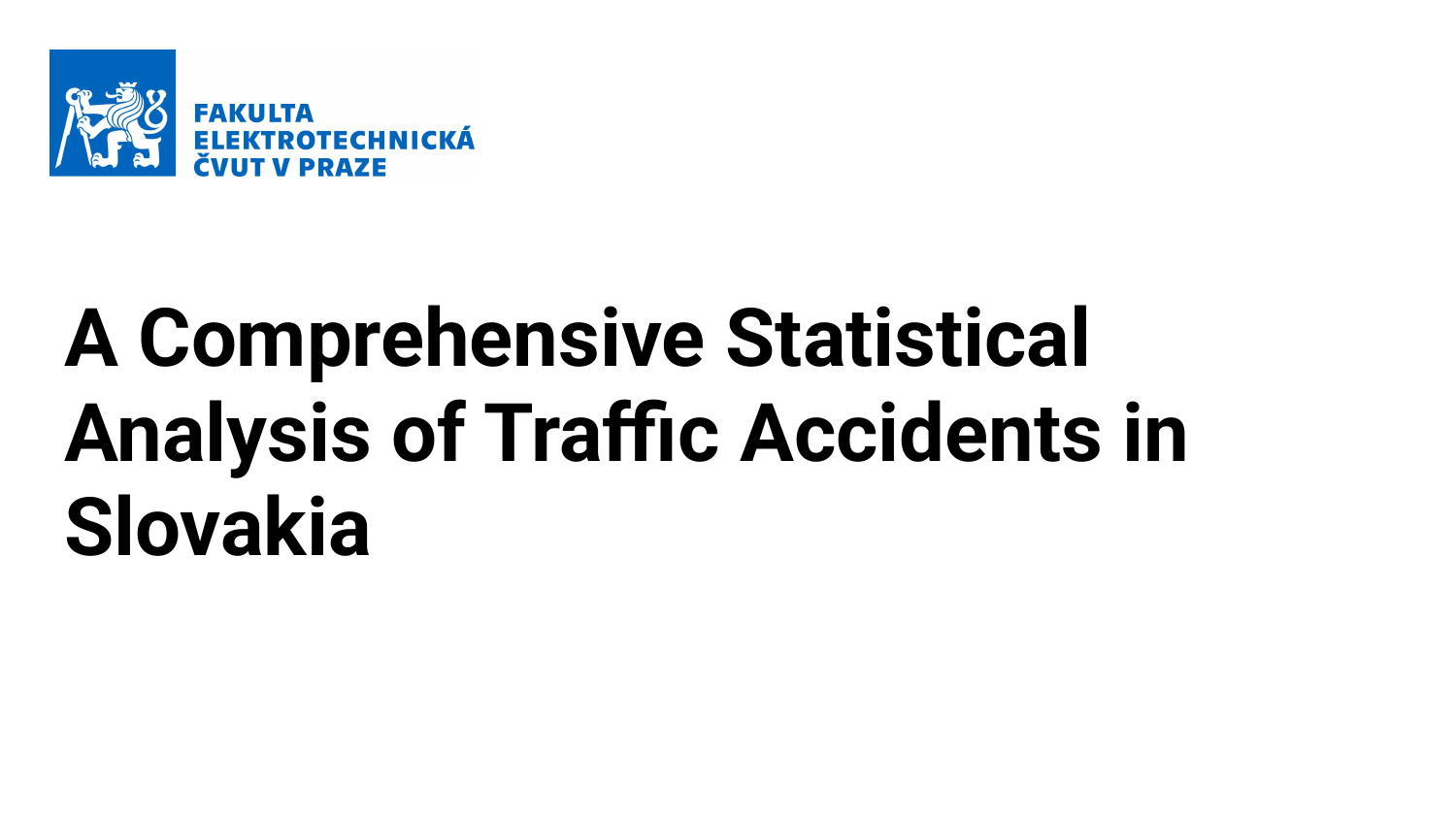

# A Comprehensive Statistical Analysis of Traffic Accidents in
Slovakia